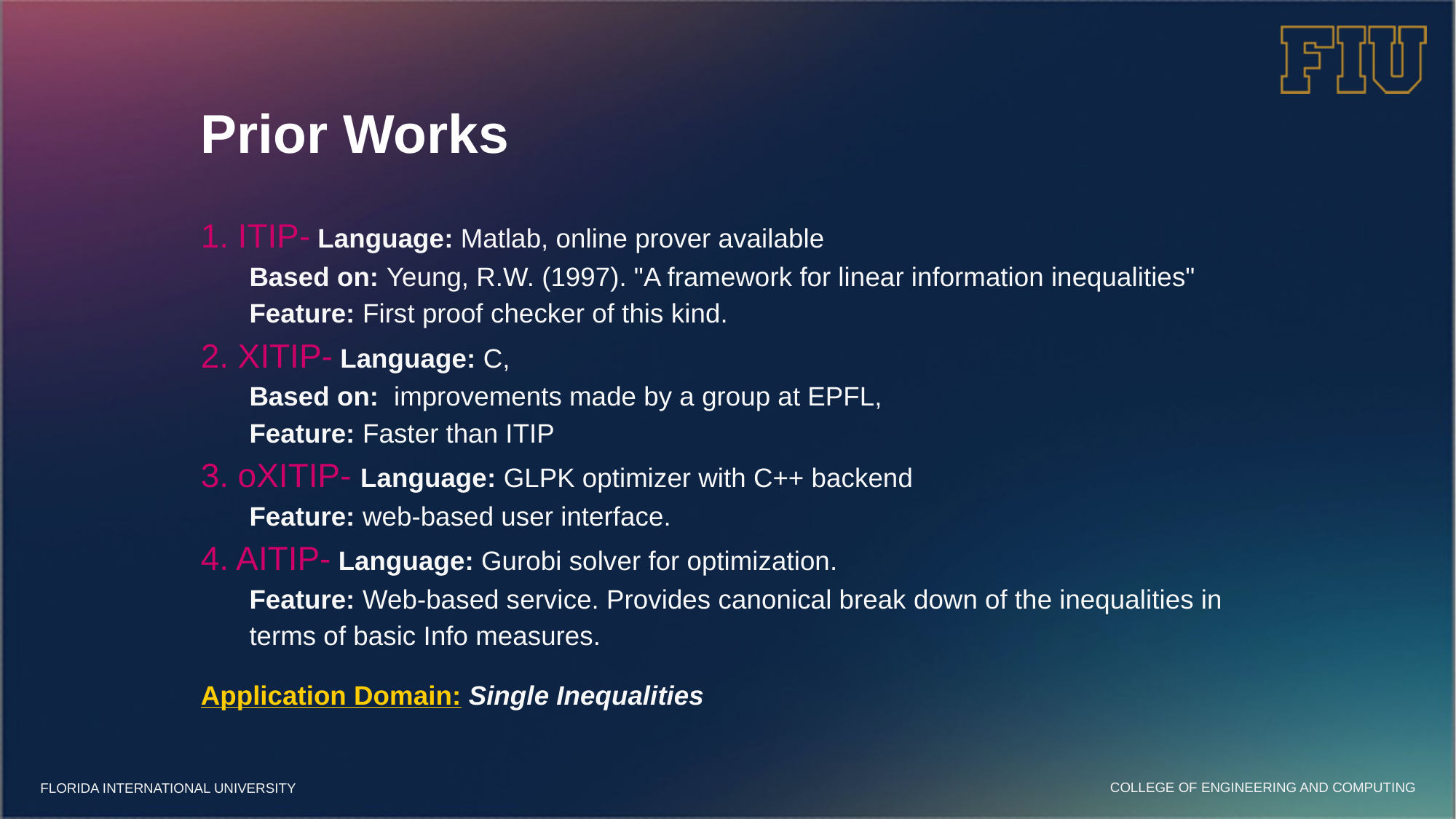

# Prior Works
1. ITIP- Language: Matlab, online prover available
Based on: Yeung, R.W. (1997). "A framework for linear information inequalities"
Feature: First proof checker of this kind.
2. XITIP- Language: C,
Based on:  improvements made by a group at EPFL,
Feature: Faster than ITIP
3. oXITIP- Language: GLPK optimizer with C++ backend
Feature: web-based user interface.
4. AITIP- Language: Gurobi solver for optimization.
Feature: Web-based service. Provides canonical break down of the inequalities in terms of basic Info measures.

Application Domain: Single Inequalities